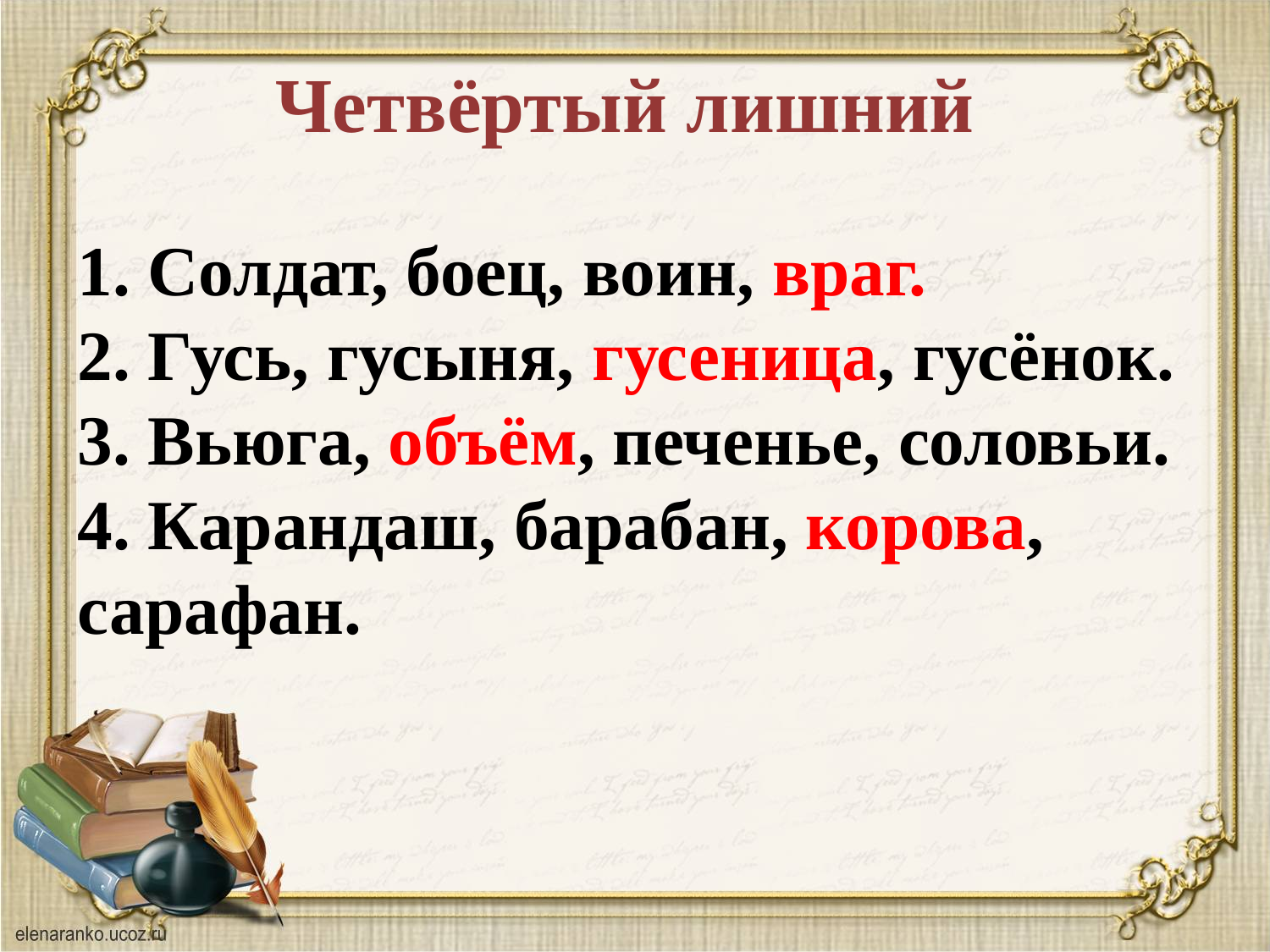

# Четвёртый лишний
1. Солдат, боец, воин, враг.
2. Гусь, гусыня, гусеница, гусёнок.
3. Вьюга, объём, печенье, соловьи.
4. Карандаш, барабан, корова, сарафан.